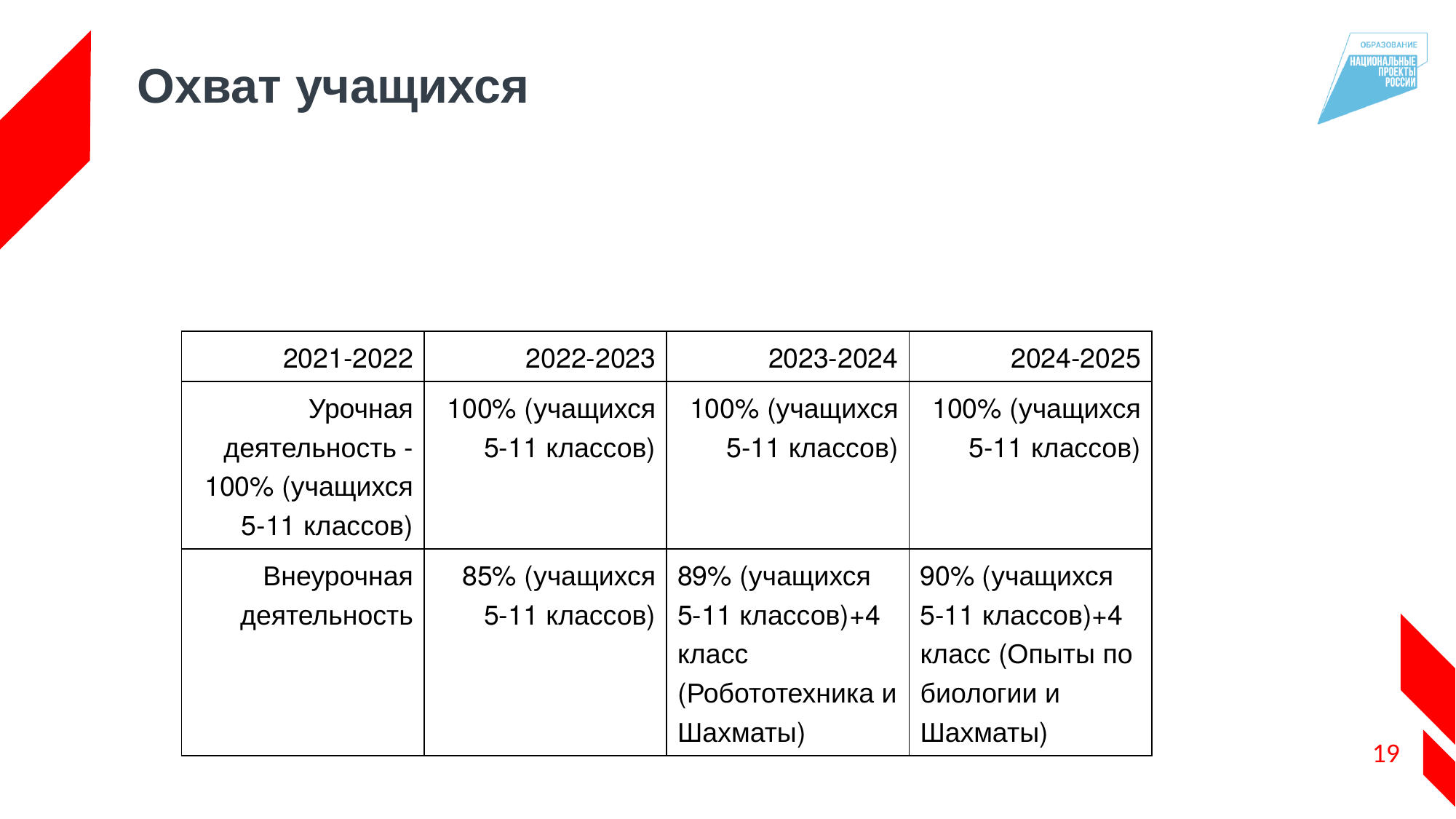

# Охват учащихся

| 2021-2022 | 2022-2023 | 2023-2024 | 2024-2025 |
| --- | --- | --- | --- |
| Урочная деятельность - 100% (учащихся 5-11 классов) | 100% (учащихся 5-11 классов) | 100% (учащихся 5-11 классов) | 100% (учащихся 5-11 классов) |
| Внеурочная деятельность | 85% (учащихся 5-11 классов) | 89% (учащихся 5-11 классов)+4 класс (Робототехника и Шахматы) | 90% (учащихся 5-11 классов)+4 класс (Опыты по биологии и Шахматы) |